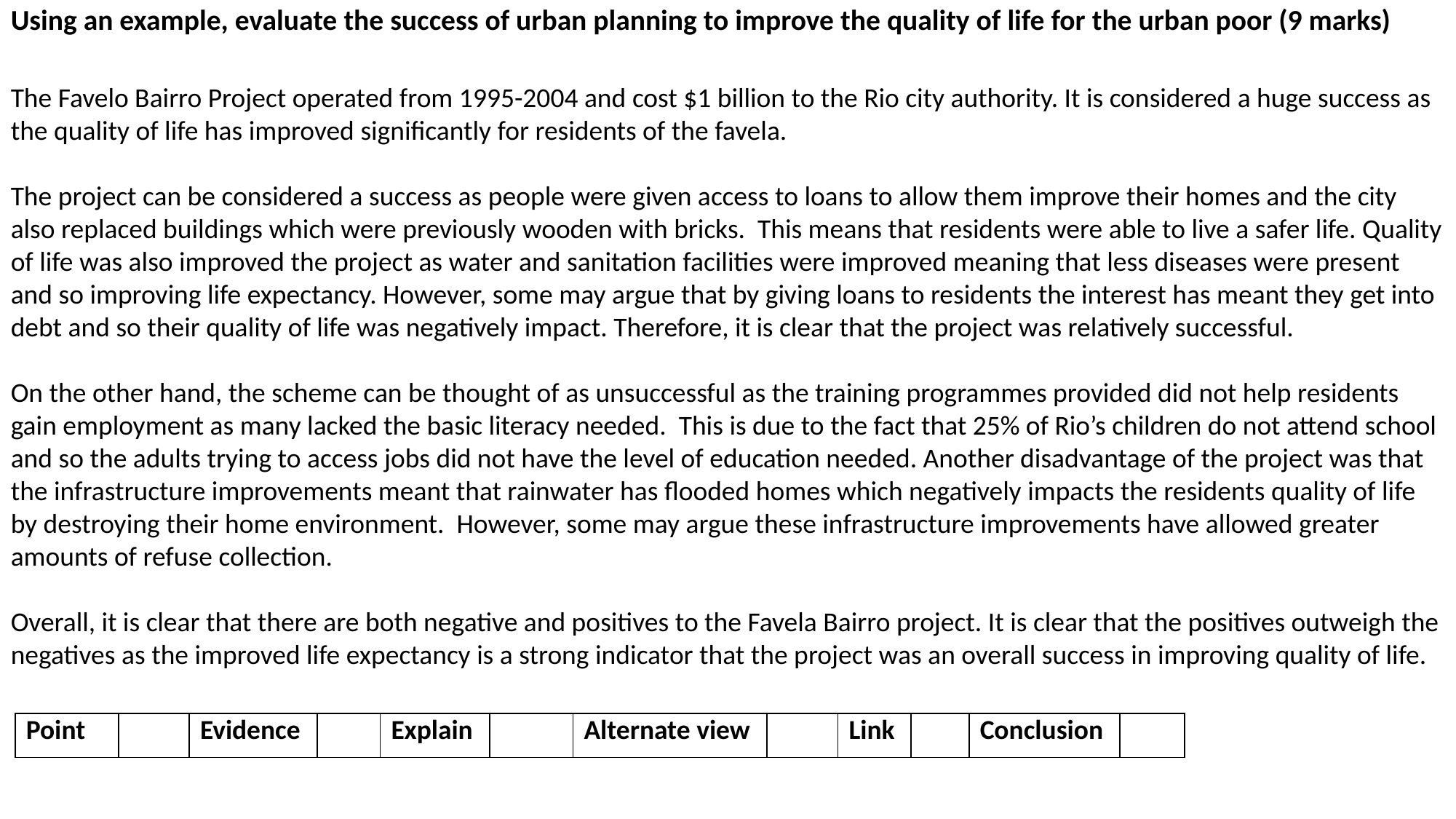

Using an example, evaluate the success of urban planning to improve the quality of life for the urban poor (9 marks)
The Favelo Bairro Project operated from 1995-2004 and cost $1 billion to the Rio city authority. It is considered a huge success as the quality of life has improved significantly for residents of the favela.

The project can be considered a success as people were given access to loans to allow them improve their homes and the city also replaced buildings which were previously wooden with bricks.  This means that residents were able to live a safer life. Quality of life was also improved the project as water and sanitation facilities were improved meaning that less diseases were present and so improving life expectancy. However, some may argue that by giving loans to residents the interest has meant they get into debt and so their quality of life was negatively impact. Therefore, it is clear that the project was relatively successful.

On the other hand, the scheme can be thought of as unsuccessful as the training programmes provided did not help residents gain employment as many lacked the basic literacy needed.  This is due to the fact that 25% of Rio’s children do not attend school and so the adults trying to access jobs did not have the level of education needed. Another disadvantage of the project was that the infrastructure improvements meant that rainwater has flooded homes which negatively impacts the residents quality of life by destroying their home environment.  However, some may argue these infrastructure improvements have allowed greater amounts of refuse collection.

Overall, it is clear that there are both negative and positives to the Favela Bairro project. It is clear that the positives outweigh the negatives as the improved life expectancy is a strong indicator that the project was an overall success in improving quality of life.
| Point |  | Evidence |  | Explain |  | Alternate view |  | Link |  | Conclusion |  |
| --- | --- | --- | --- | --- | --- | --- | --- | --- | --- | --- | --- |